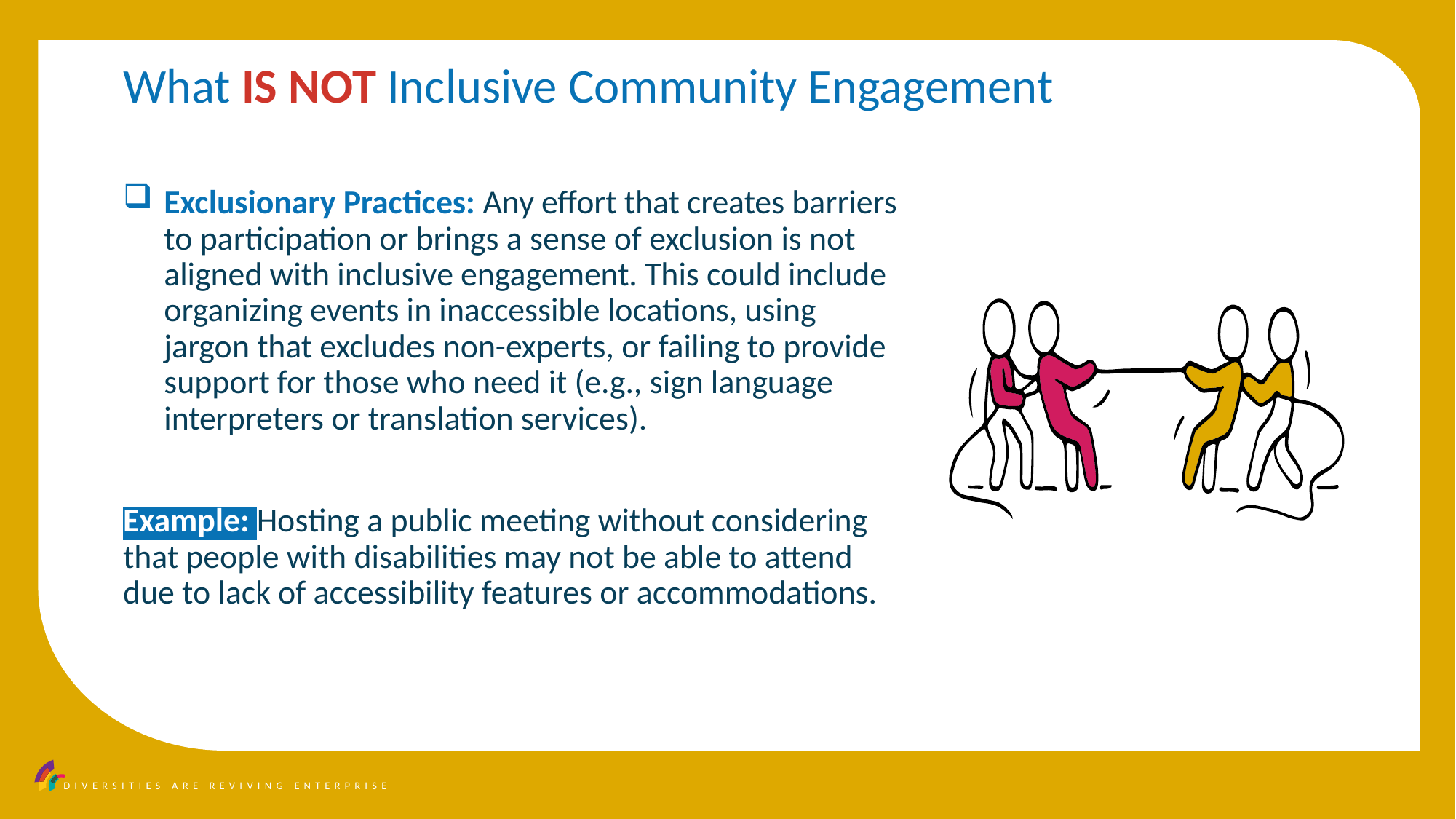

What IS NOT Inclusive Community Engagement
Exclusionary Practices: Any effort that creates barriers to participation or brings a sense of exclusion is not aligned with inclusive engagement. This could include organizing events in inaccessible locations, using jargon that excludes non-experts, or failing to provide support for those who need it (e.g., sign language interpreters or translation services).

Example: Hosting a public meeting without considering that people with disabilities may not be able to attend due to lack of accessibility features or accommodations.